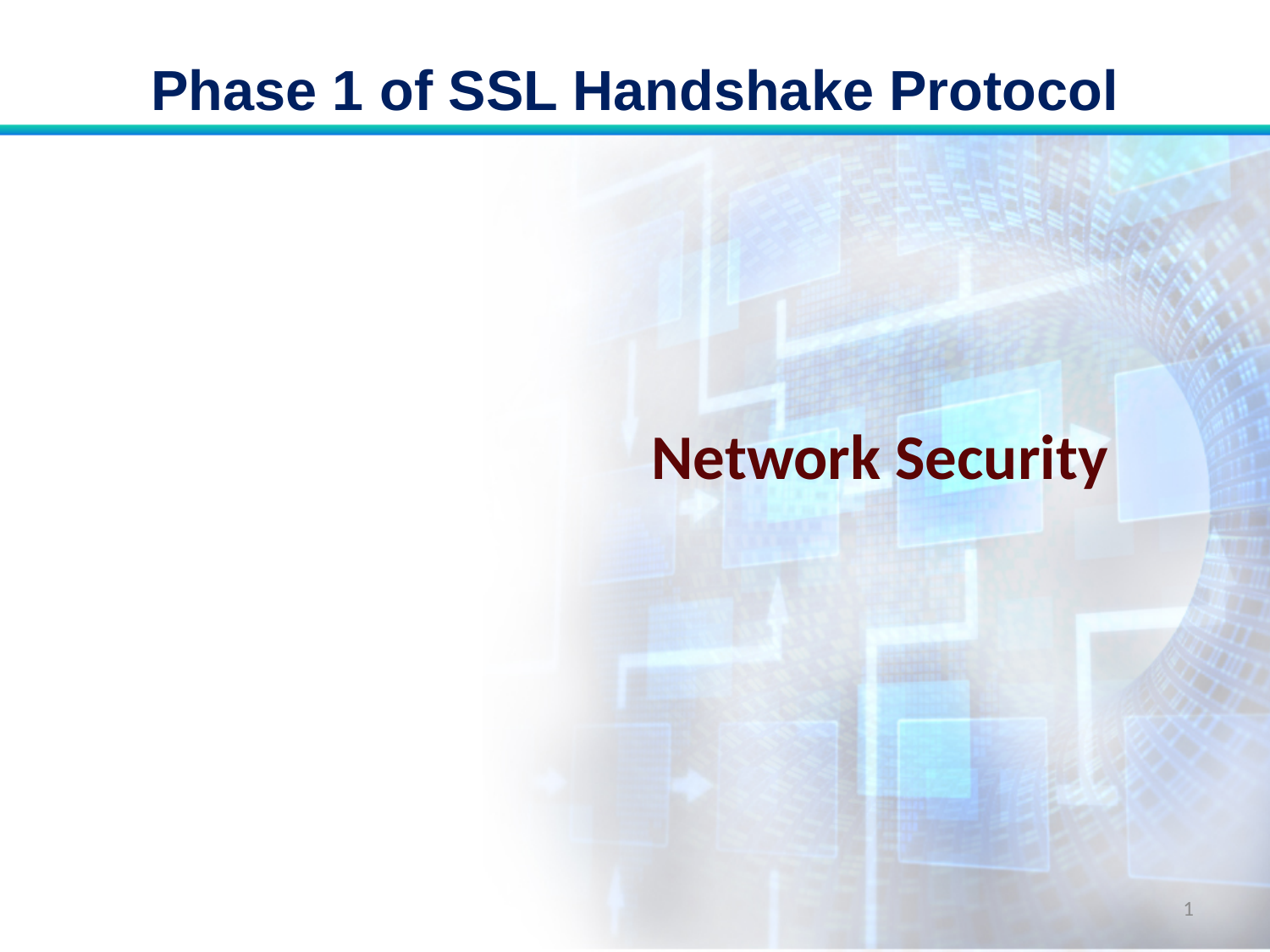

# Phase 1 of SSL Handshake Protocol
Network Security
1